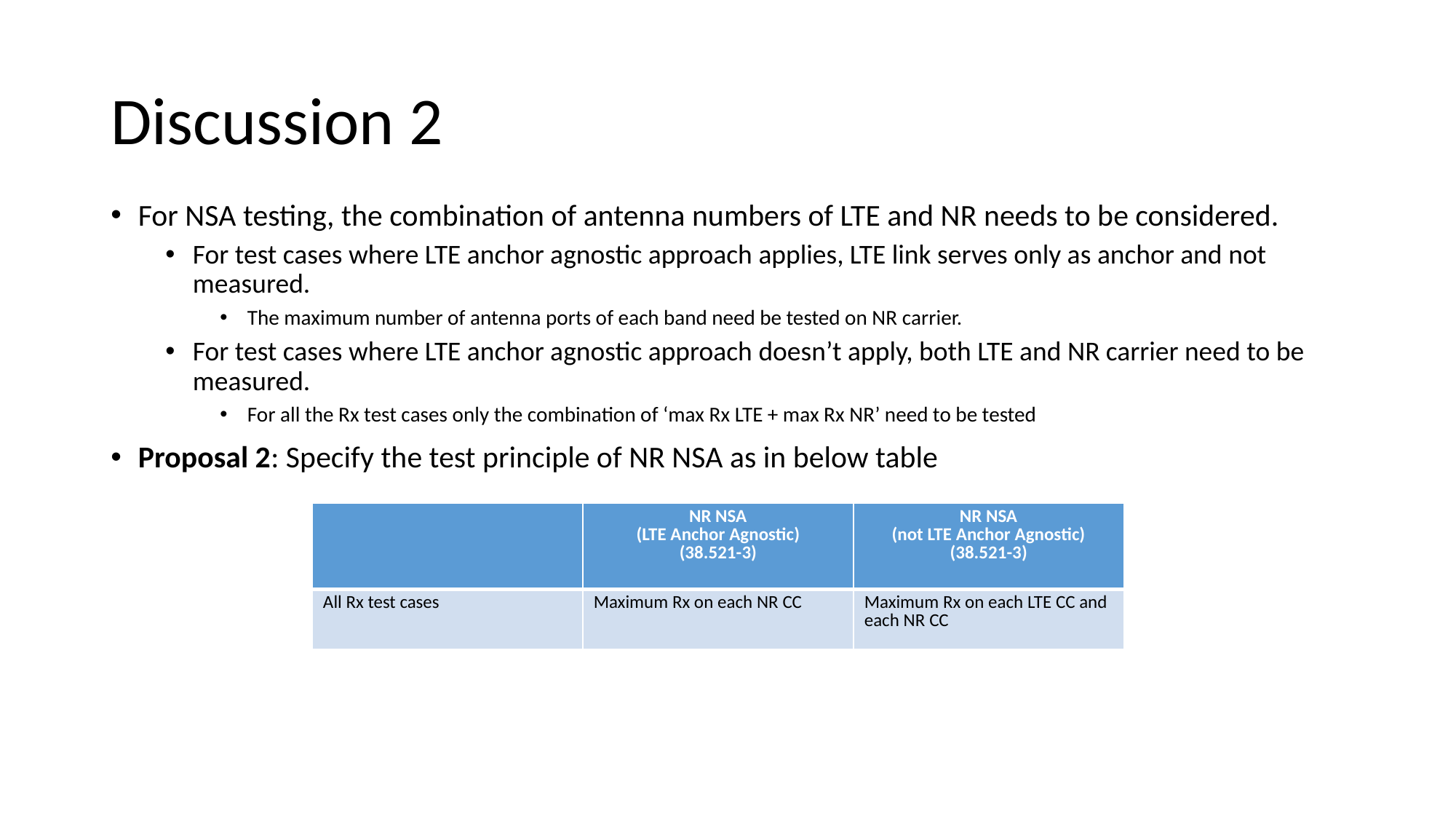

# Discussion 2
For NSA testing, the combination of antenna numbers of LTE and NR needs to be considered.
For test cases where LTE anchor agnostic approach applies, LTE link serves only as anchor and not measured.
The maximum number of antenna ports of each band need be tested on NR carrier.
For test cases where LTE anchor agnostic approach doesn’t apply, both LTE and NR carrier need to be measured.
For all the Rx test cases only the combination of ‘max Rx LTE + max Rx NR’ need to be tested
Proposal 2: Specify the test principle of NR NSA as in below table

|  | NR NSA (LTE Anchor Agnostic) (38.521-3) | NR NSA (not LTE Anchor Agnostic) (38.521-3) |
| --- | --- | --- |
| All Rx test cases | Maximum Rx on each NR CC | Maximum Rx on each LTE CC and each NR CC |